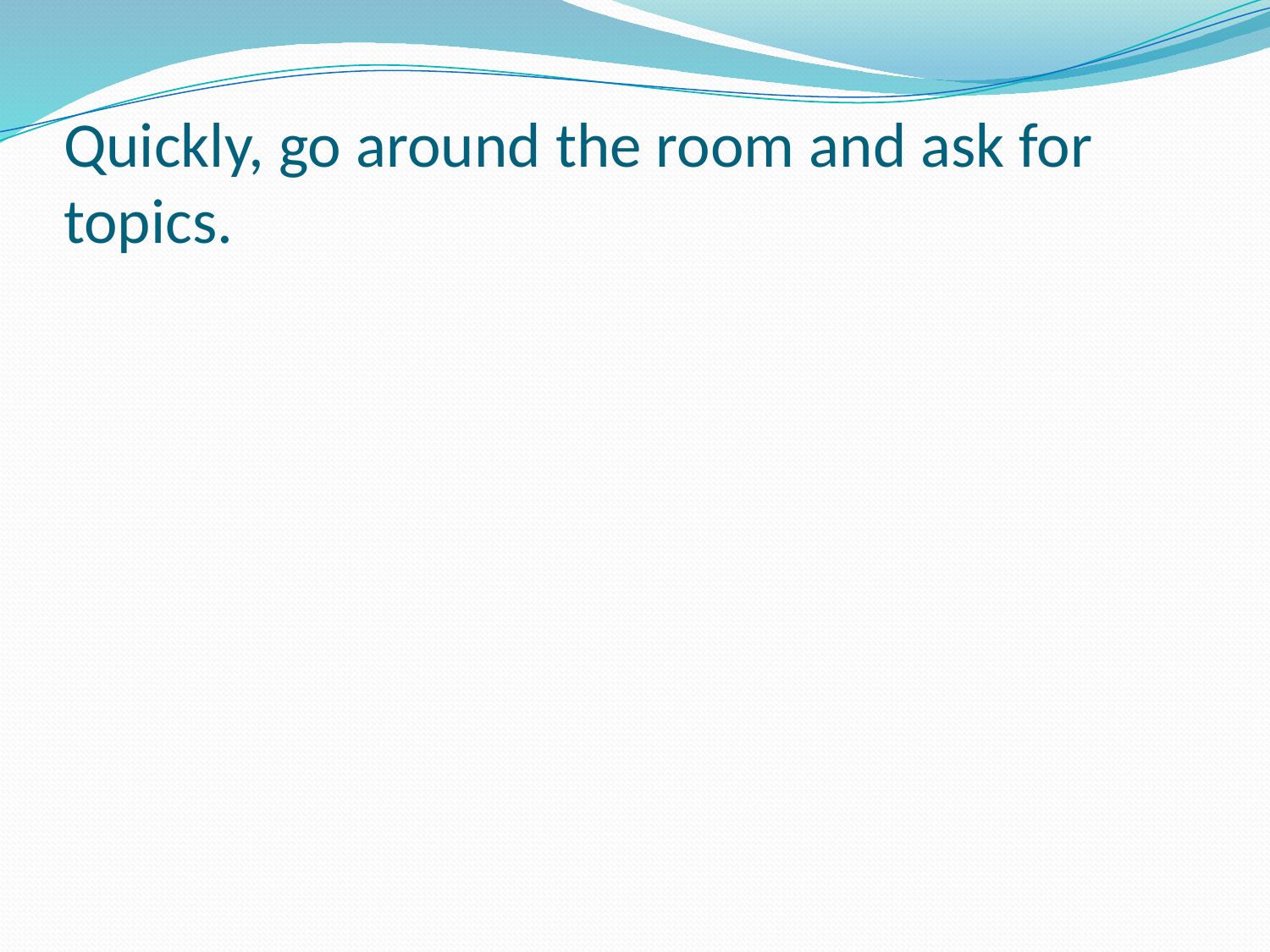

# Quickly, go around the room and ask for topics.